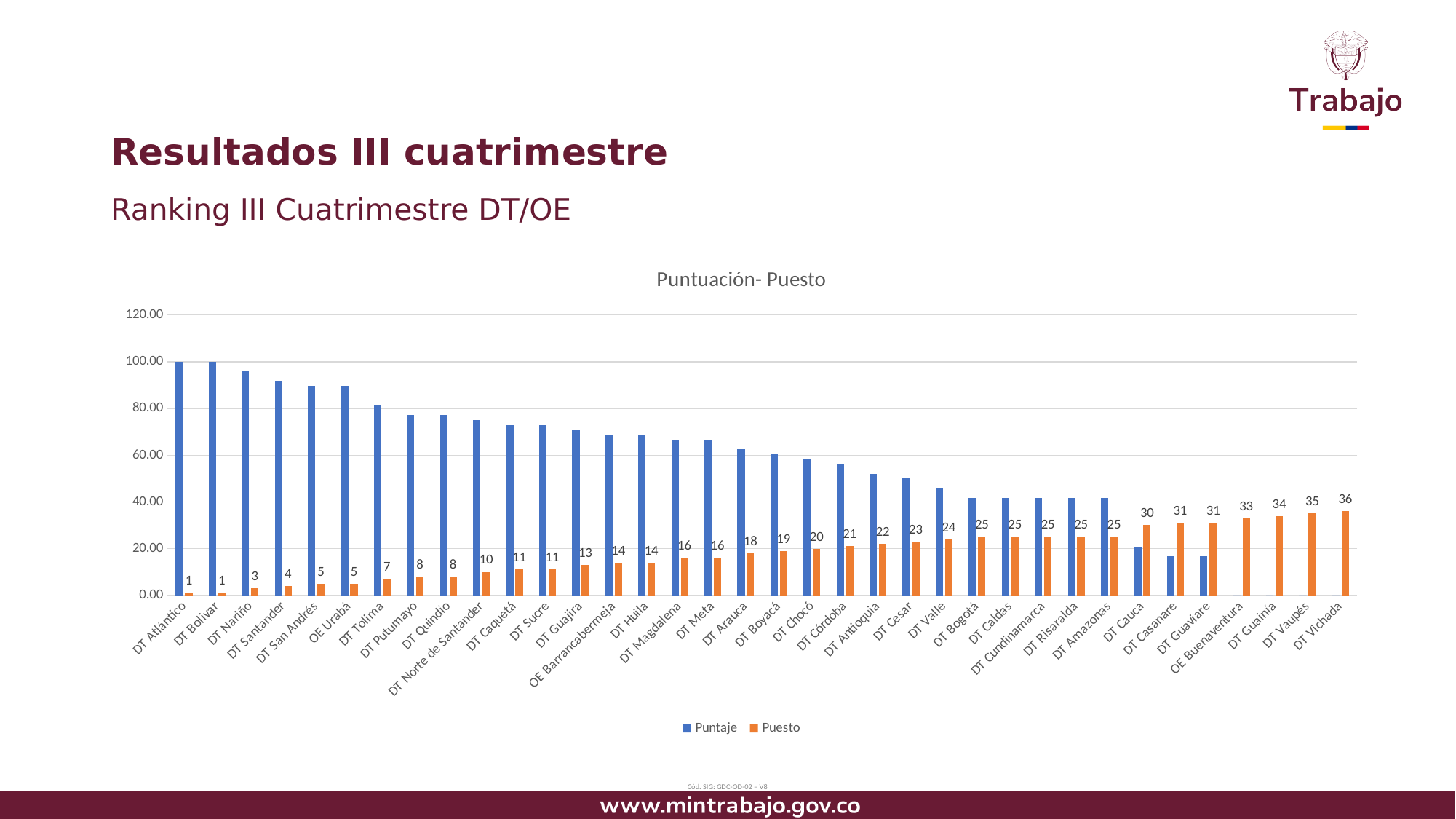

# Resultados III cuatrimestre
Ranking III Cuatrimestre DT/OE

### Chart: Puntuación- Puesto

| Category | Puntaje  | Puesto |
|---|---|---|
| DT Atlántico | 100.0 | 1.0 |
| DT Bolivar | 100.0 | 1.0 |
| DT Nariño | 95.83333333333333 | 3.0 |
| DT Santander | 91.66666666666666 | 4.0 |
| DT San Andrés | 89.58333333333334 | 5.0 |
| OE Urabá | 89.58333333333331 | 5.0 |
| DT Tolima | 81.24999999999999 | 7.0 |
| DT Putumayo | 77.08333333333333 | 8.0 |
| DT Quindío | 77.08333333333331 | 8.0 |
| DT Norte de Santander | 75.0 | 10.0 |
| DT Caquetá | 72.91666666666666 | 11.0 |
| DT Sucre | 72.91666666666666 | 11.0 |
| DT Guajira | 70.83333333333331 | 13.0 |
| OE Barrancabermeja | 68.75 | 14.0 |
| DT Huila | 68.74999999999999 | 14.0 |
| DT Magdalena | 66.66666666666666 | 16.0 |
| DT Meta | 66.66666666666666 | 16.0 |
| DT Arauca | 62.499999999999986 | 18.0 |
| DT Boyacá | 60.41666666666666 | 19.0 |
| DT Chocó | 58.33333333333332 | 20.0 |
| DT Córdoba | 56.24999999999999 | 21.0 |
| DT Antioquia | 52.08333333333333 | 22.0 |
| DT Cesar | 50.0 | 23.0 |
| DT Valle | 45.83333333333332 | 24.0 |
| DT Bogotá | 41.66666666666667 | 25.0 |
| DT Caldas | 41.66666666666667 | 25.0 |
| DT Cundinamarca | 41.66666666666667 | 25.0 |
| DT Risaralda | 41.66666666666667 | 25.0 |
| DT Amazonas | 41.66666666666666 | 25.0 |
| DT Cauca | 20.83333333333332 | 30.0 |
| DT Casanare | 16.666666666666668 | 31.0 |
| DT Guaviare | 16.666666666666668 | 31.0 |
| OE Buenaventura | 0.0 | 33.0 |
| DT Guainía | 0.0 | 34.0 |
| DT Vaupés | 0.0 | 35.0 |
| DT Vichada | 0.0 | 36.0 |
Cód. SIG: GDC-OD-02 – V8